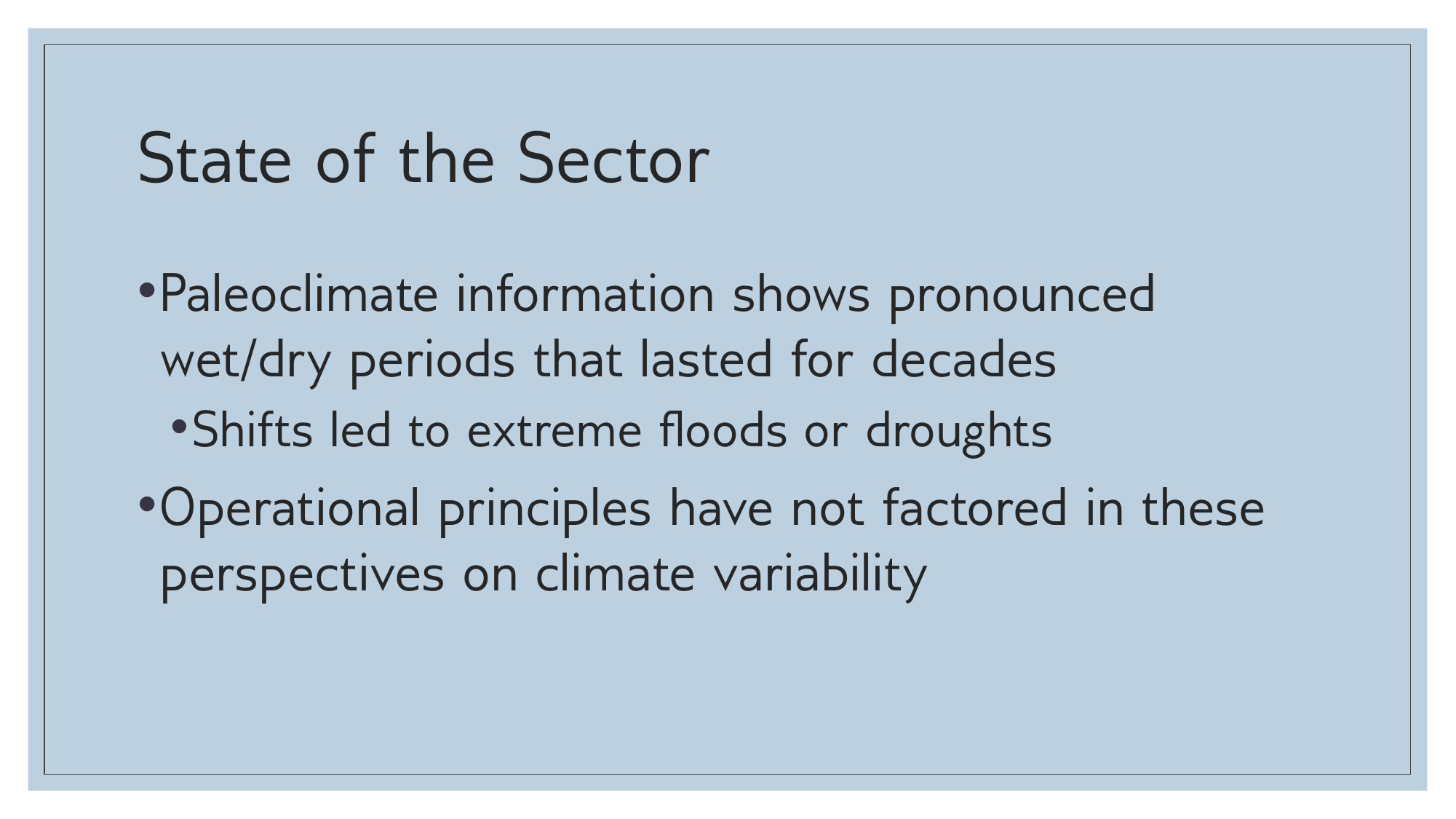

# State of the Sector
Paleoclimate information shows pronounced wet/dry periods that lasted for decades
Shifts led to extreme floods or droughts
Operational principles have not factored in these perspectives on climate variability